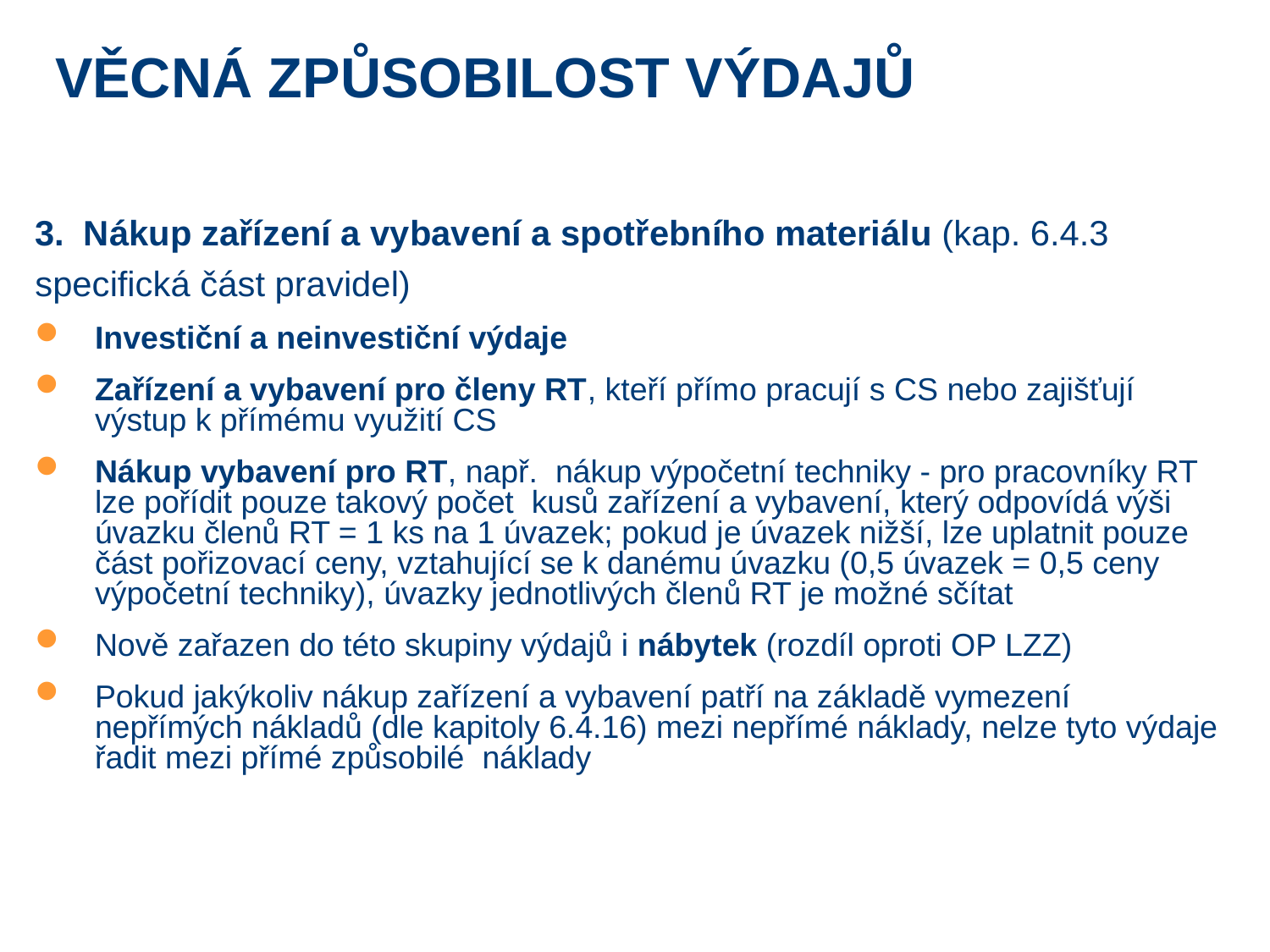

# Věcná způsobilost výdajů

3.  Nákup zařízení a vybavení a spotřebního materiálu (kap. 6.4.3 specifická část pravidel)
Investiční a neinvestiční výdaje
Zařízení a vybavení pro členy RT, kteří přímo pracují s CS nebo zajišťují výstup k přímému využití CS
Nákup vybavení pro RT, např.  nákup výpočetní techniky - pro pracovníky RT lze pořídit pouze takový počet  kusů zařízení a vybavení, který odpovídá výši úvazku členů RT = 1 ks na 1 úvazek; pokud je úvazek nižší, lze uplatnit pouze část pořizovací ceny, vztahující se k danému úvazku (0,5 úvazek = 0,5 ceny výpočetní techniky), úvazky jednotlivých členů RT je možné sčítat
Nově zařazen do této skupiny výdajů i nábytek (rozdíl oproti OP LZZ)
Pokud jakýkoliv nákup zařízení a vybavení patří na základě vymezení nepřímých nákladů (dle kapitoly 6.4.16) mezi nepřímé náklady, nelze tyto výdaje řadit mezi přímé způsobilé  náklady

10